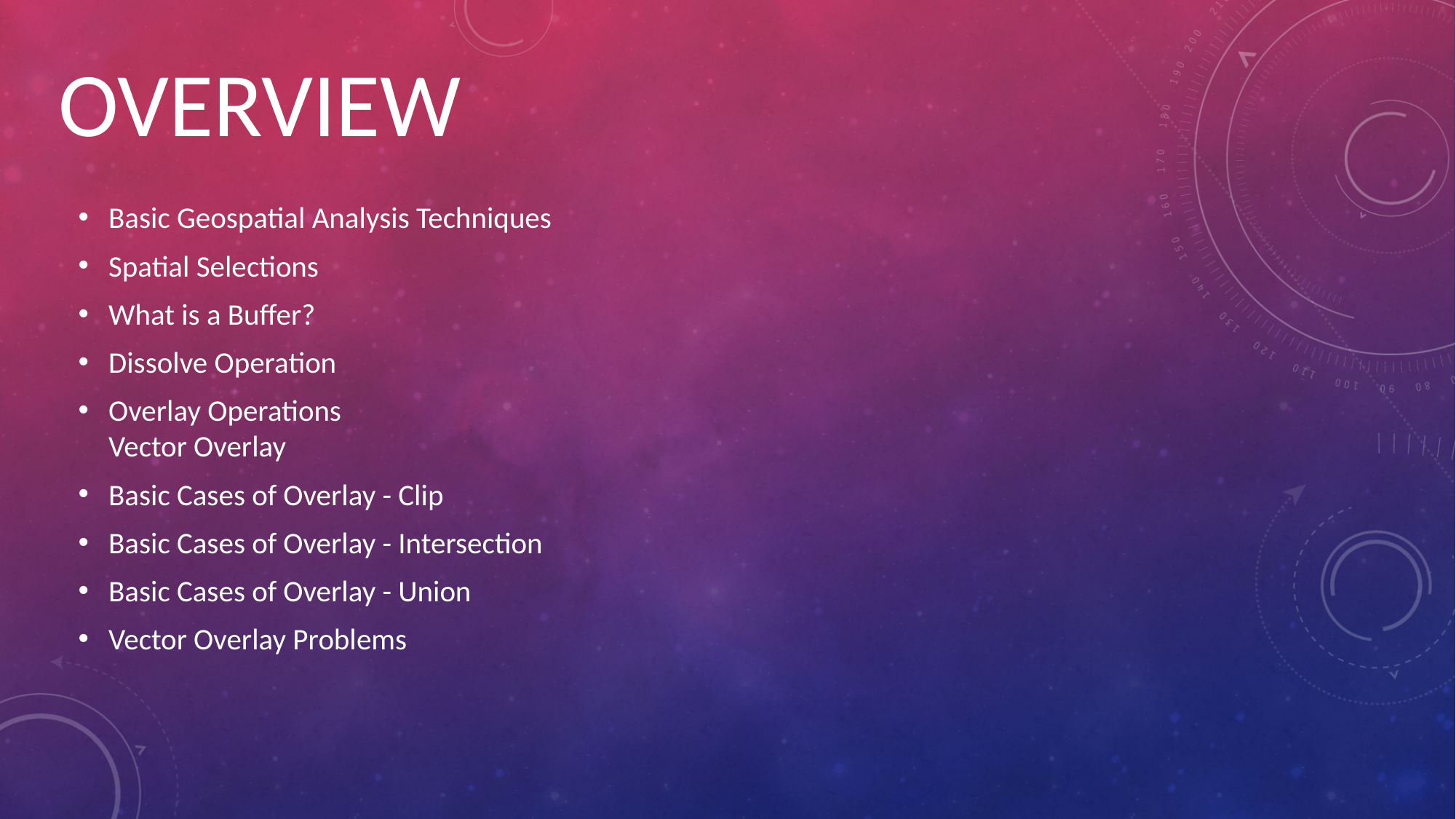

# Overview
Basic Geospatial Analysis Techniques
Spatial Selections
What is a Buffer?
Dissolve Operation
Overlay Operations
Vector Overlay
Basic Cases of Overlay - Clip
Basic Cases of Overlay - Intersection
Basic Cases of Overlay - Union
Vector Overlay Problems